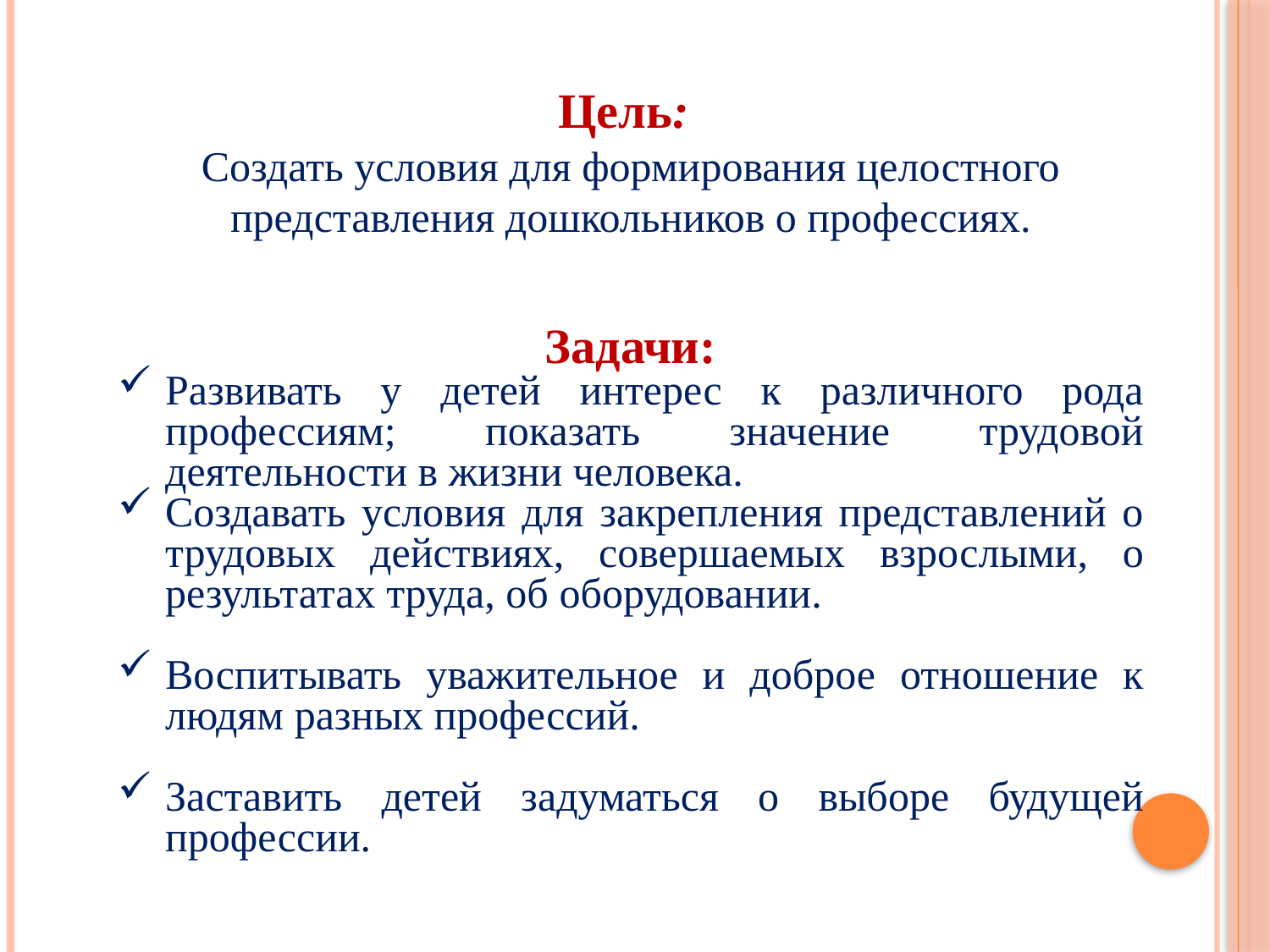

Цель:
Создать условия для формирования целостного представления дошкольников о профессиях.

Задачи:
Развивать у детей интерес к различного рода профессиям; показать значение трудовой деятельности в жизни человека.
Создавать условия для закрепления представлений о трудовых действиях, совершаемых взрослыми, о результатах труда, об оборудовании.
Воспитывать уважительное и доброе отношение к людям разных профессий.
Заставить детей задуматься о выборе будущей профессии.